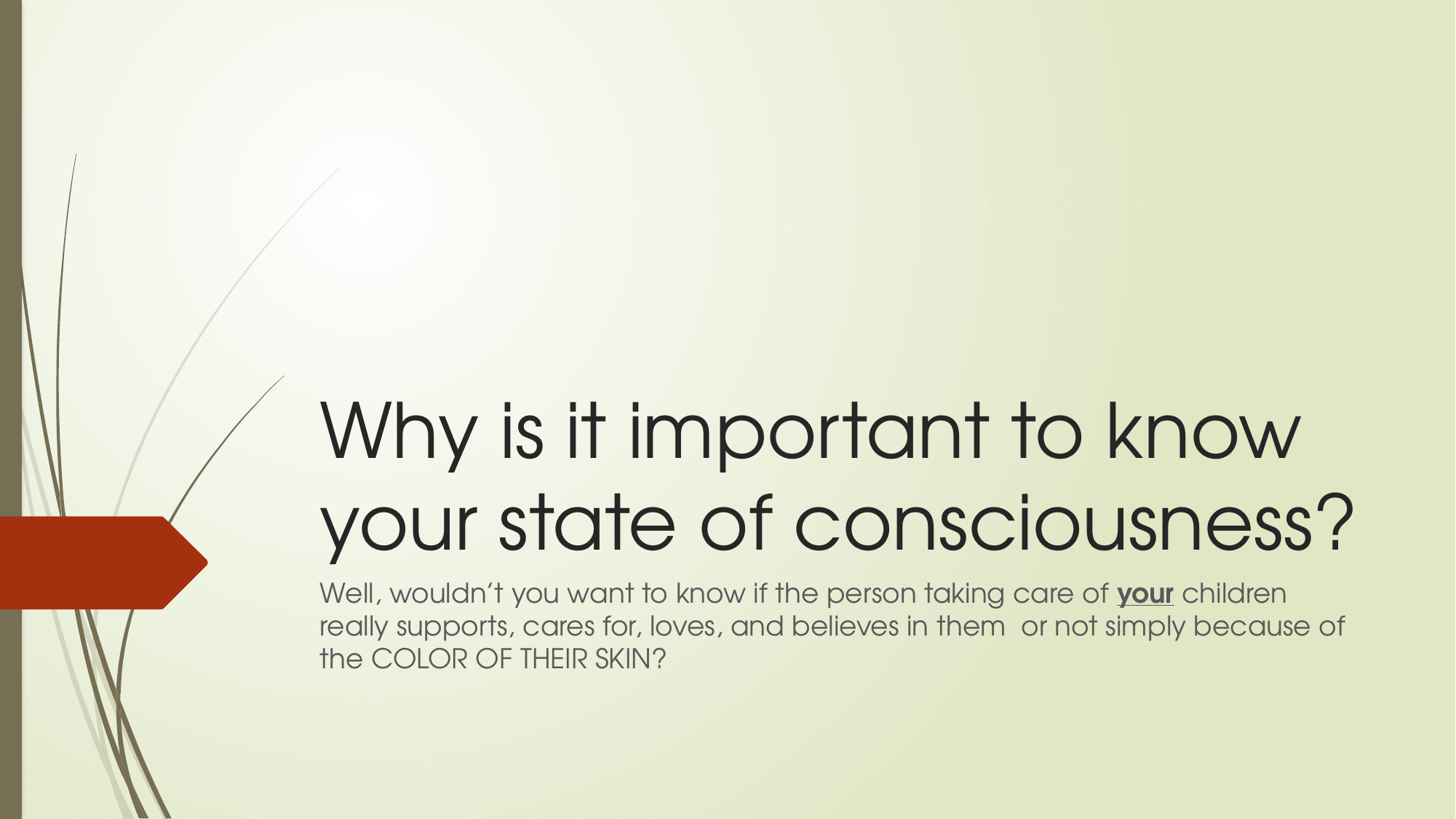

# Why is it important to know your state of consciousness?
Well, wouldn’t you want to know if the person taking care of your children really supports, cares for, loves, and believes in them  or not simply because of the COLOR OF THEIR SKIN?